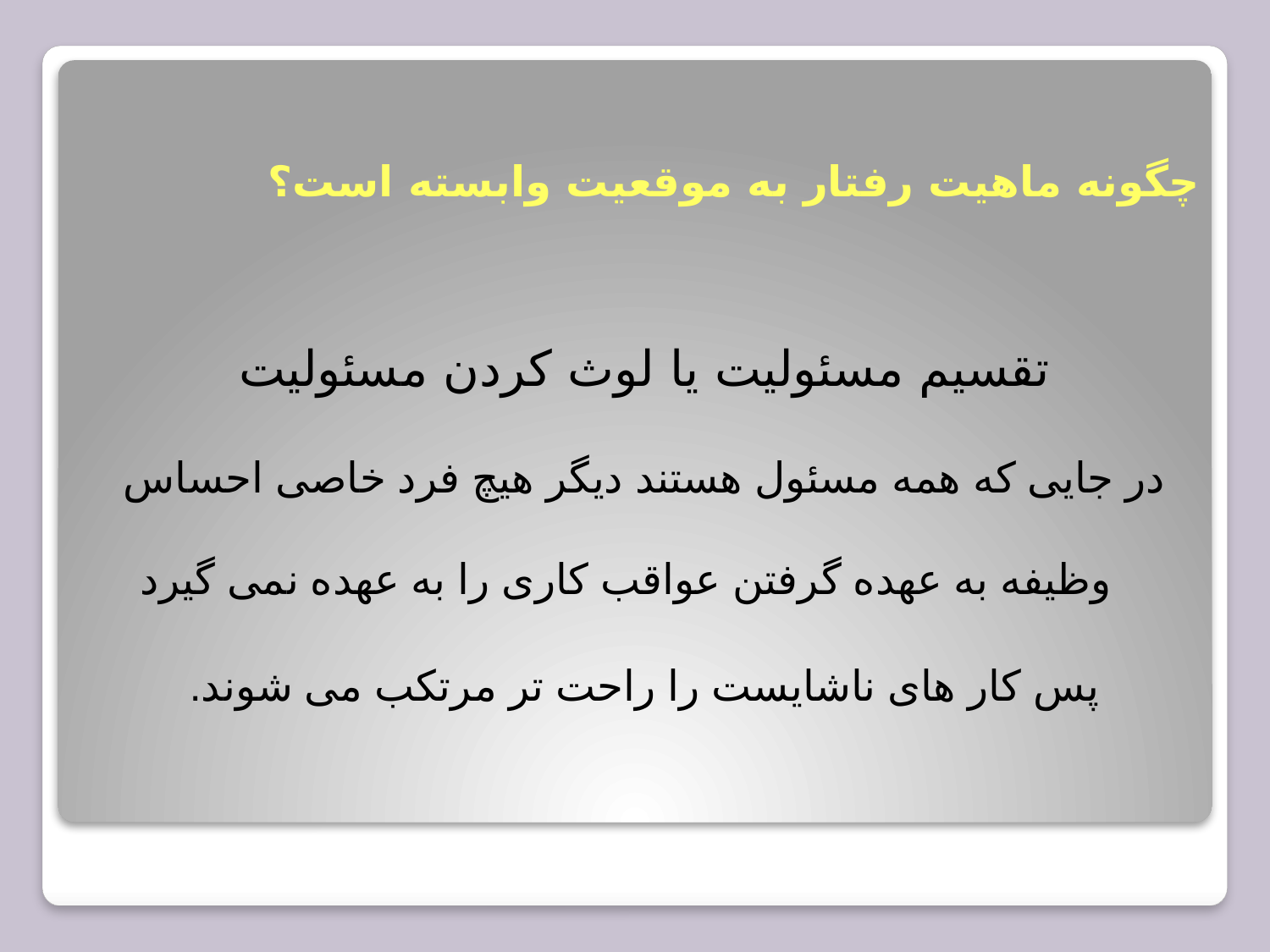

# چگونه ماهیت رفتار به موقعیت وابسته است؟
تقسیم مسئولیت یا لوث کردن مسئولیت
در جایی که همه مسئول هستند دیگر هیچ فرد خاصی احساس وظیفه به عهده گرفتن عواقب کاری را به عهده نمی گیرد
پس کار های ناشایست را راحت تر مرتکب می شوند.